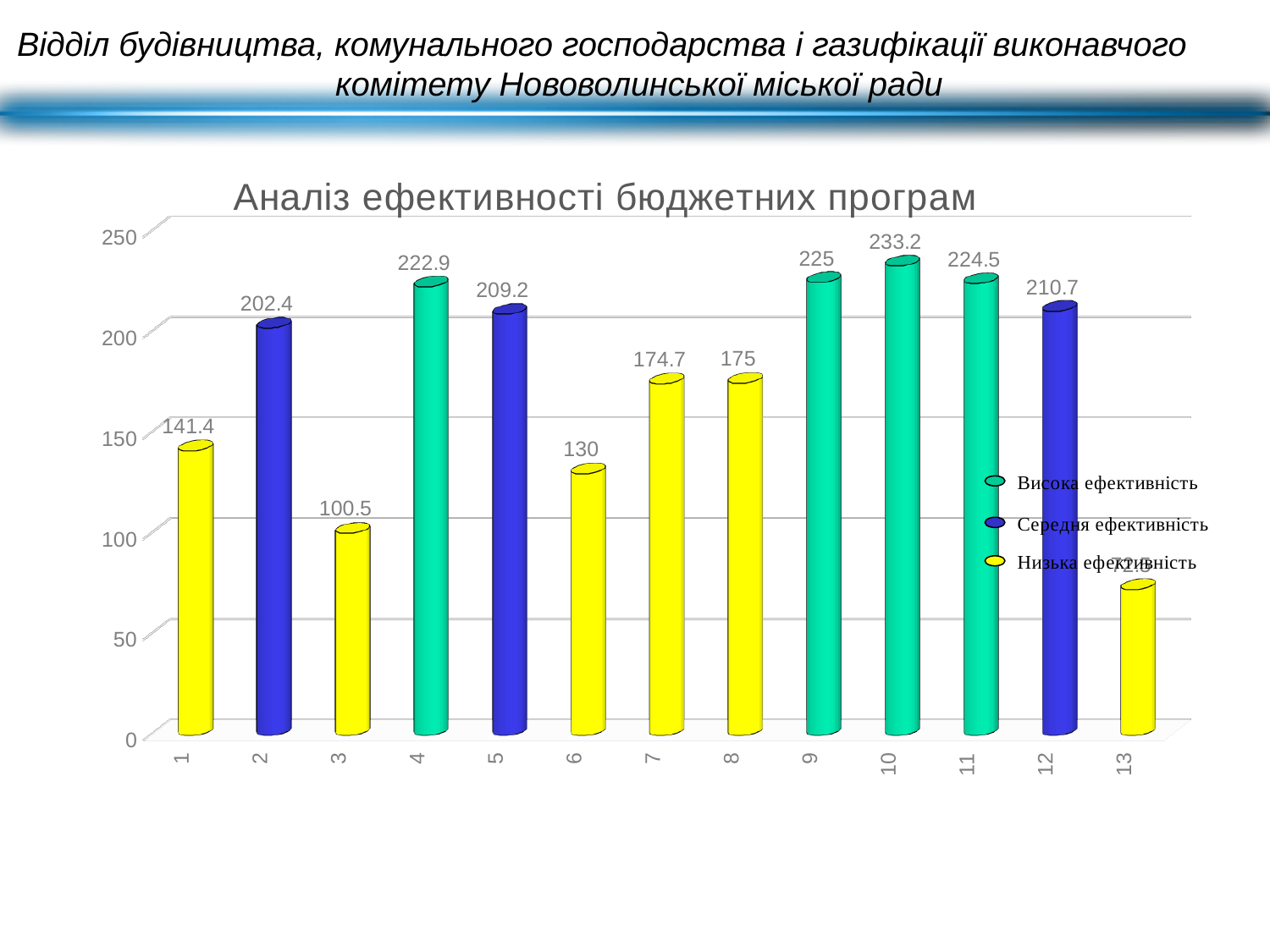

Відділ будівництва, комунального господарства і газифікації виконавчого         комітету Нововолинської міської ради

[unsupported chart]